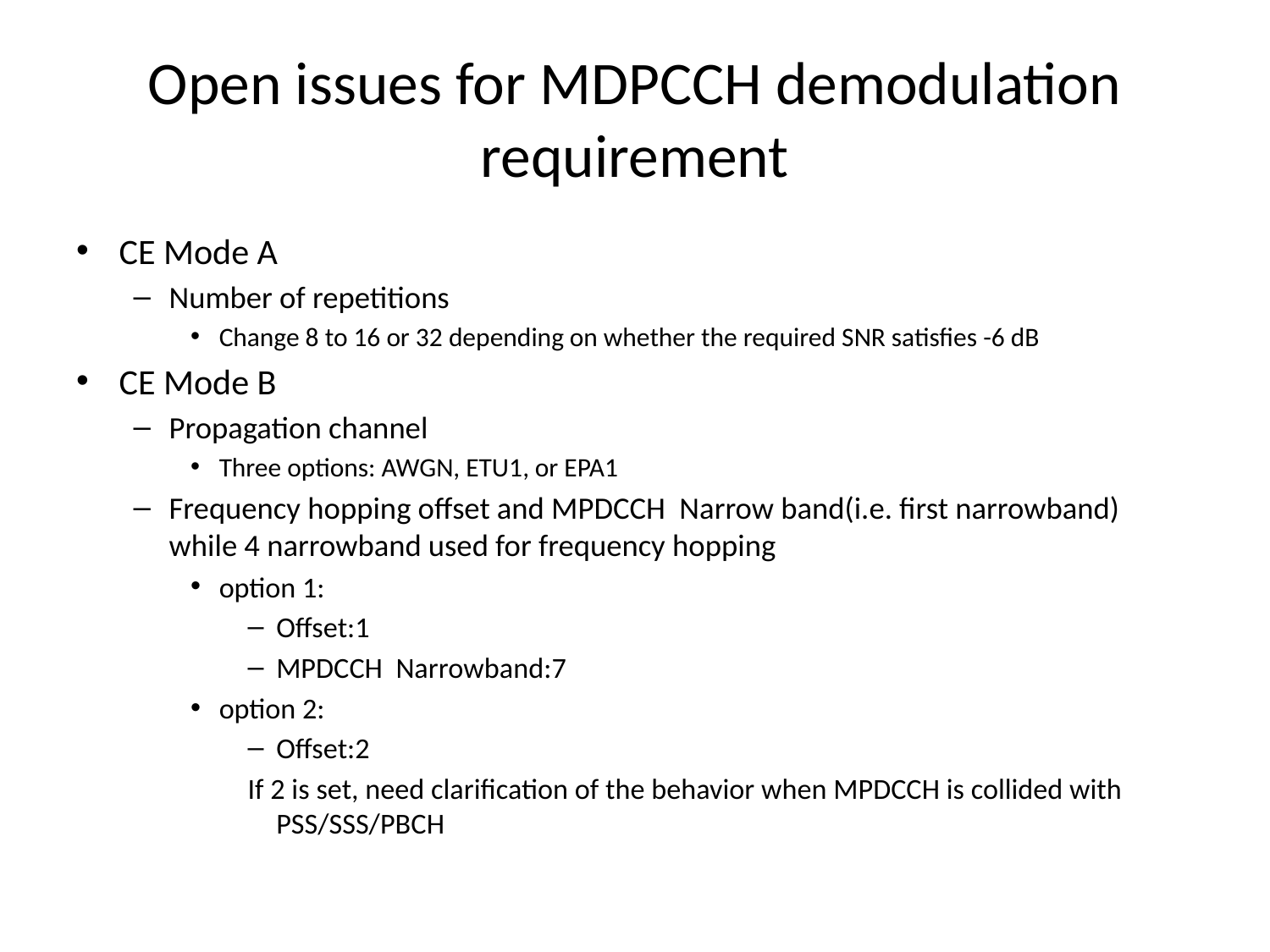

# Open issues for MDPCCH demodulation requirement
CE Mode A
Number of repetitions
Change 8 to 16 or 32 depending on whether the required SNR satisfies -6 dB
CE Mode B
Propagation channel
Three options: AWGN, ETU1, or EPA1
Frequency hopping offset and MPDCCH  Narrow band(i.e. first narrowband) while 4 narrowband used for frequency hopping
option 1:
Offset:1
MPDCCH  Narrowband:7
option 2:
Offset:2
If 2 is set, need clarification of the behavior when MPDCCH is collided with PSS/SSS/PBCH